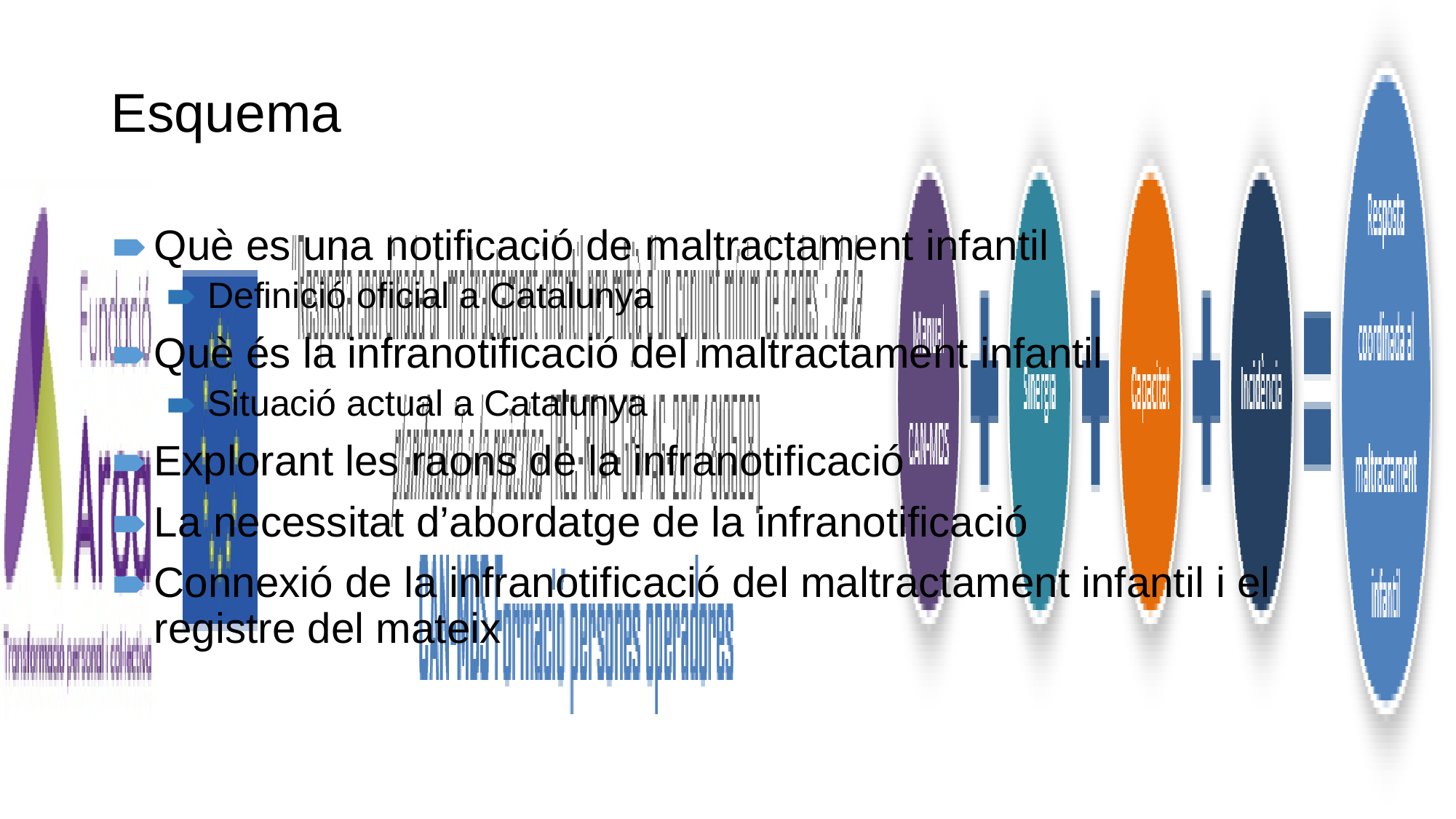

# Esquema
Què es una notificació de maltractament infantil
Definició oficial a Catalunya
Què és la infranotificació del maltractament infantil
Situació actual a Catalunya
Explorant les raons de la infranotificació
La necessitat d’abordatge de la infranotificació
Connexió de la infranotificació del maltractament infantil i el registre del mateix